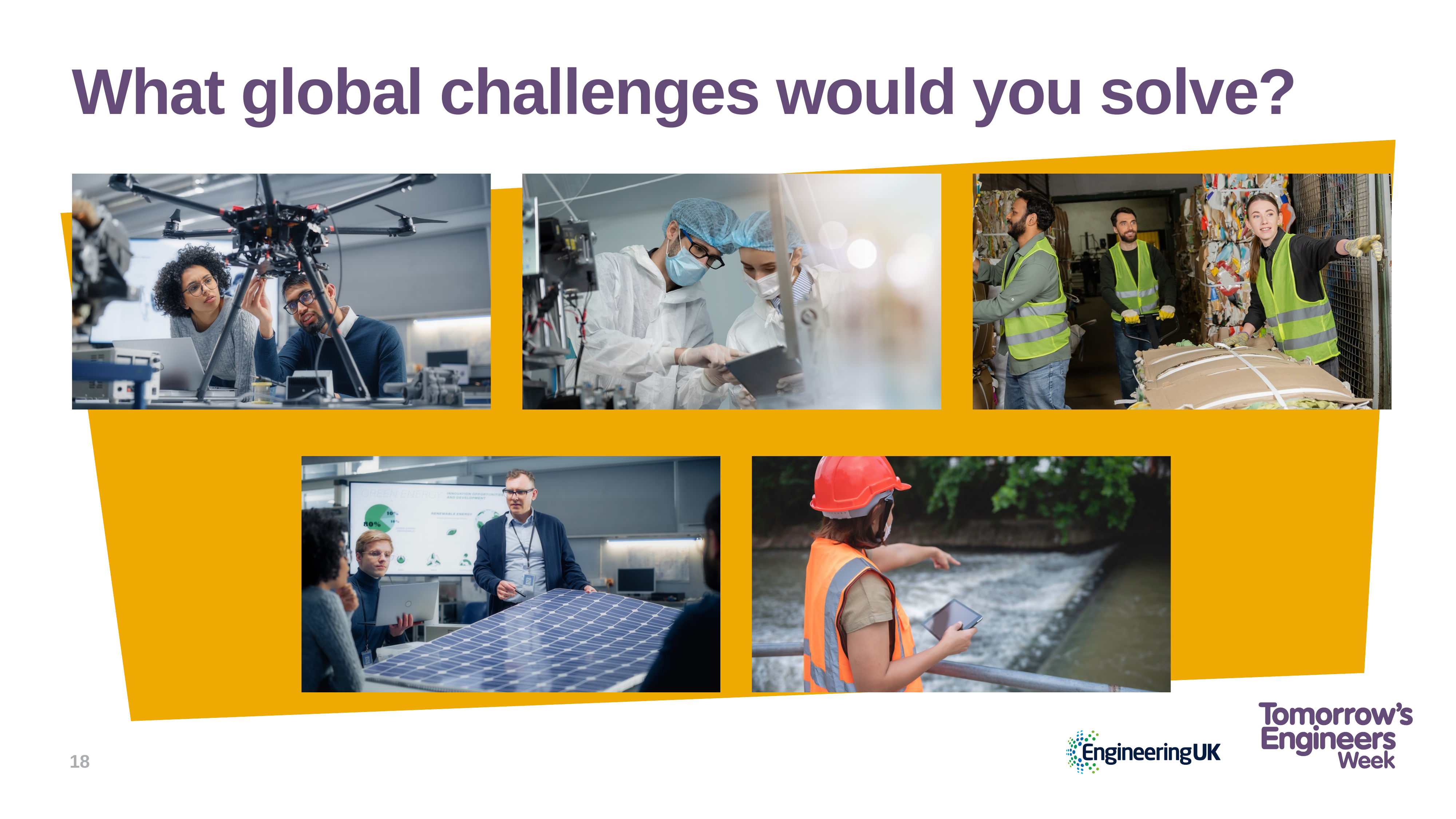

# What global challenges would you solve?

18